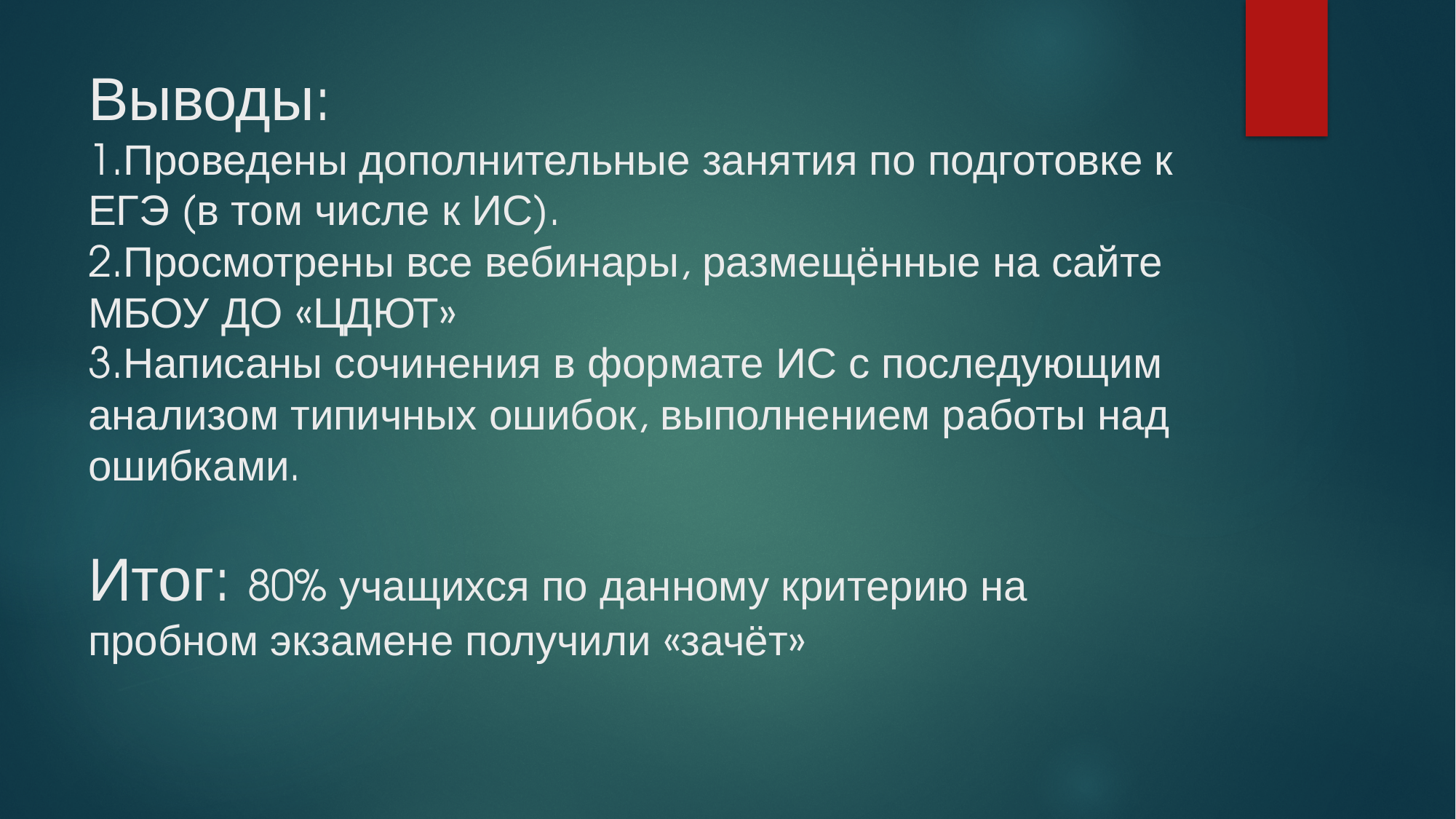

# Выводы: 1.Проведены дополнительные занятия по подготовке к ЕГЭ (в том числе к ИС). 2.Просмотрены все вебинары, размещённые на сайте МБОУ ДО «ЦДЮТ» 3.Написаны сочинения в формате ИС с последующим анализом типичных ошибок, выполнением работы над ошибками. Итог: 80% учащихся по данному критерию на пробном экзамене получили «зачёт»